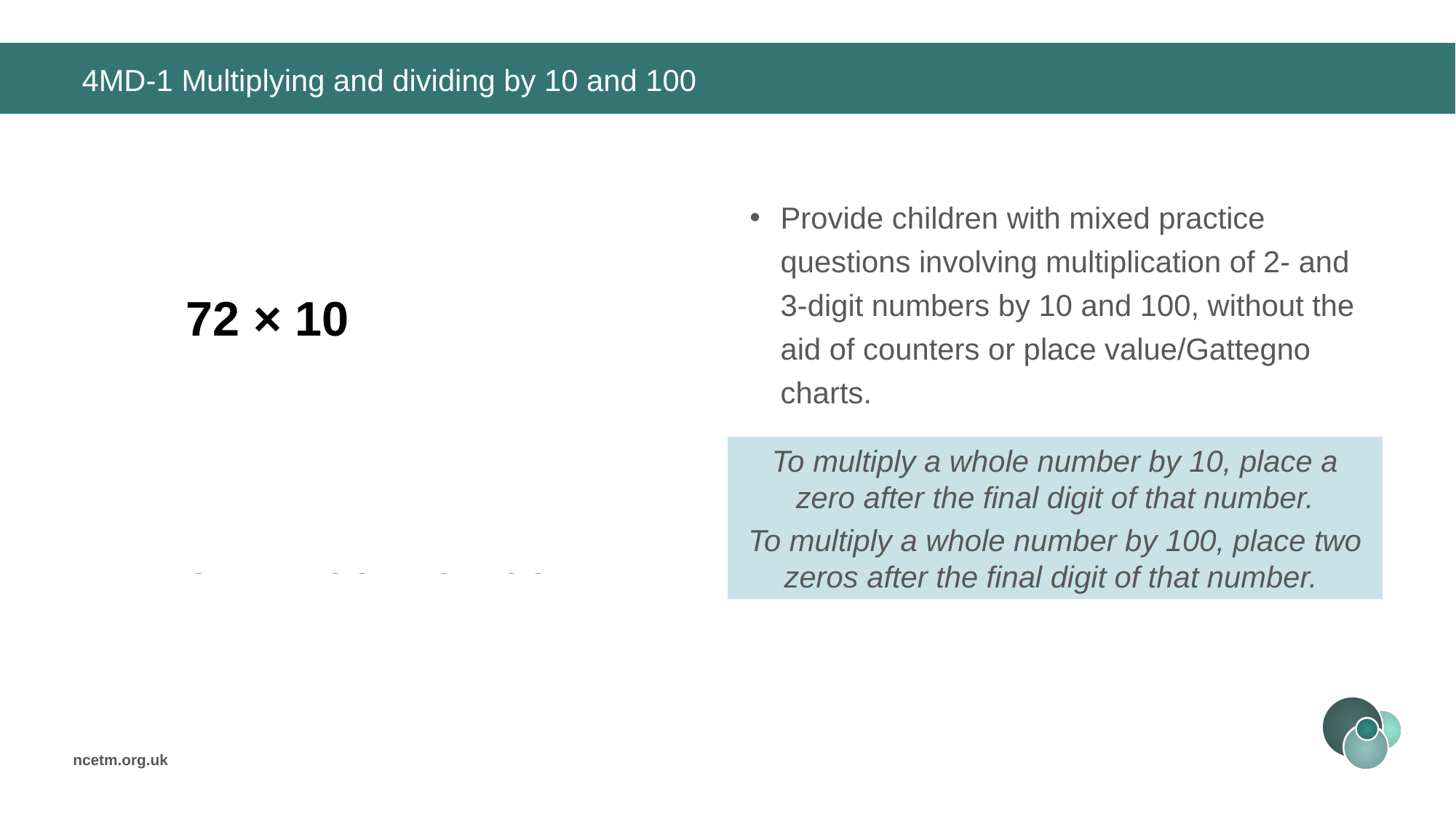

# 4MD-1 Multiplying and dividing by 10 and 100
Provide children with mixed practice questions involving multiplication of 2- and 3-digit numbers by 10 and 100, without the aid of counters or place value/Gattegno charts.

72 × 10 = 720

482 × 10 = 4,820

91 × 100 = 9,100

To multiply a whole number by 10, place a zero after the final digit of that number.
To multiply a whole number by 100, place two zeros after the final digit of that number.